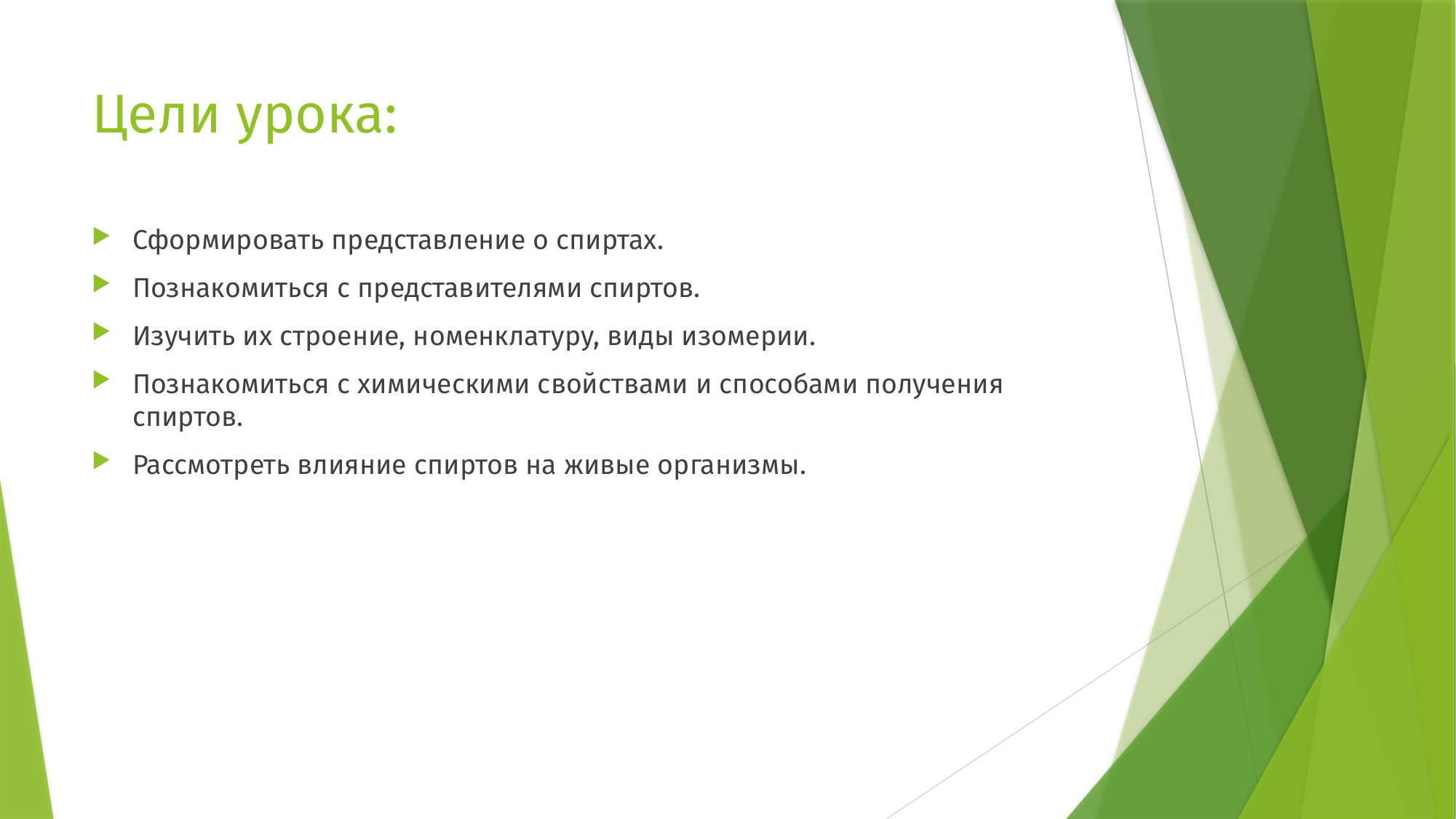

# Цели урока:
Сформировать представление о спиртах.
Познакомиться с представителями спиртов.
Изучить их строение, номенклатуру, виды изомерии.
Познакомиться с химическими свойствами и способами получения спиртов.
Рассмотреть влияние спиртов на живые организмы.